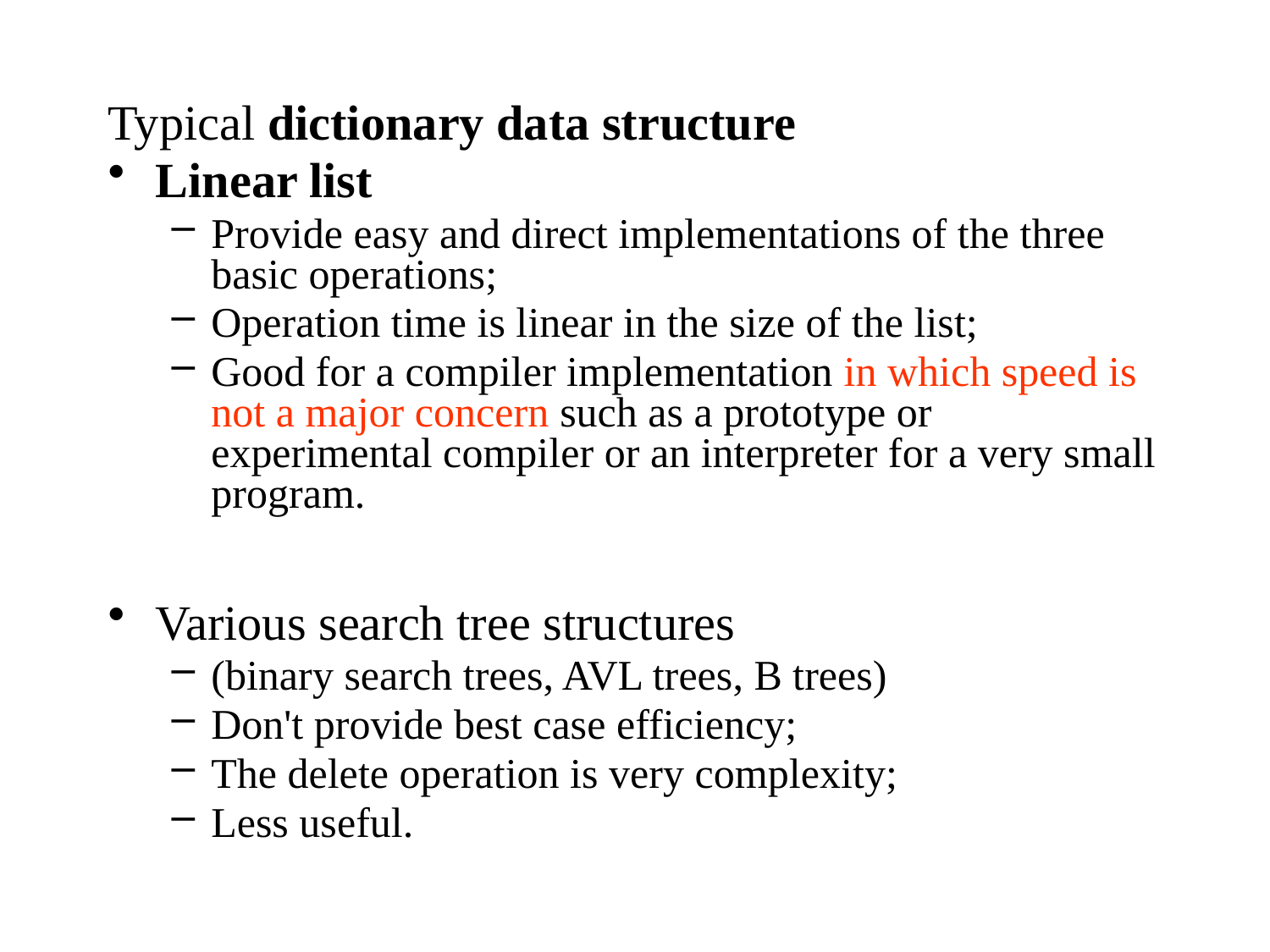

Typical dictionary data structure
Linear list
Provide easy and direct implementations of the three basic operations;
Operation time is linear in the size of the list;
Good for a compiler implementation in which speed is not a major concern such as a prototype or experimental compiler or an interpreter for a very small program.

Various search tree structures
(binary search trees, AVL trees, B trees)
Don't provide best case efficiency;
The delete operation is very complexity;
Less useful.